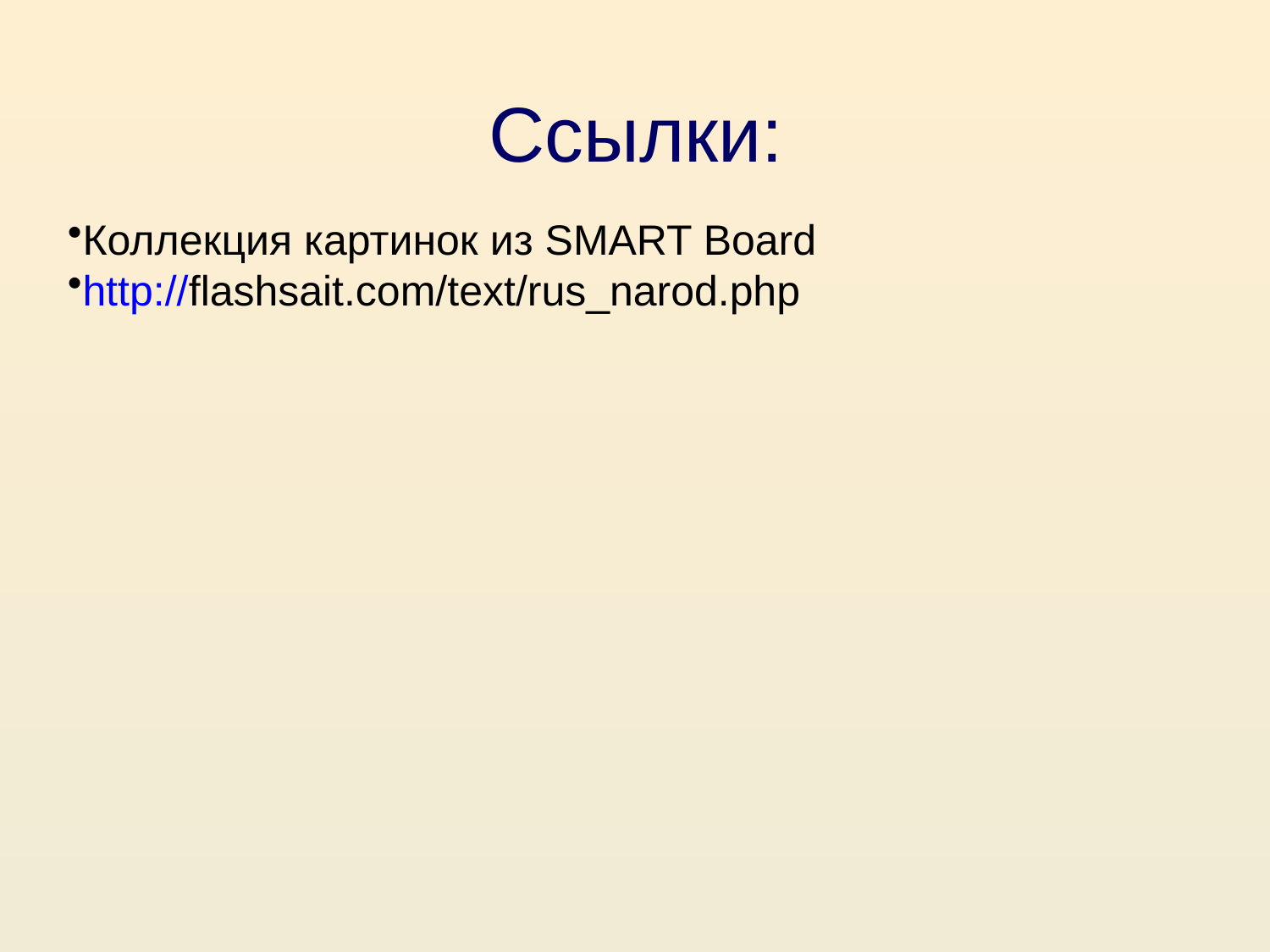

Ссылки:
Коллекция картинок из SMART Board
http://flashsait.com/text/rus_narod.php